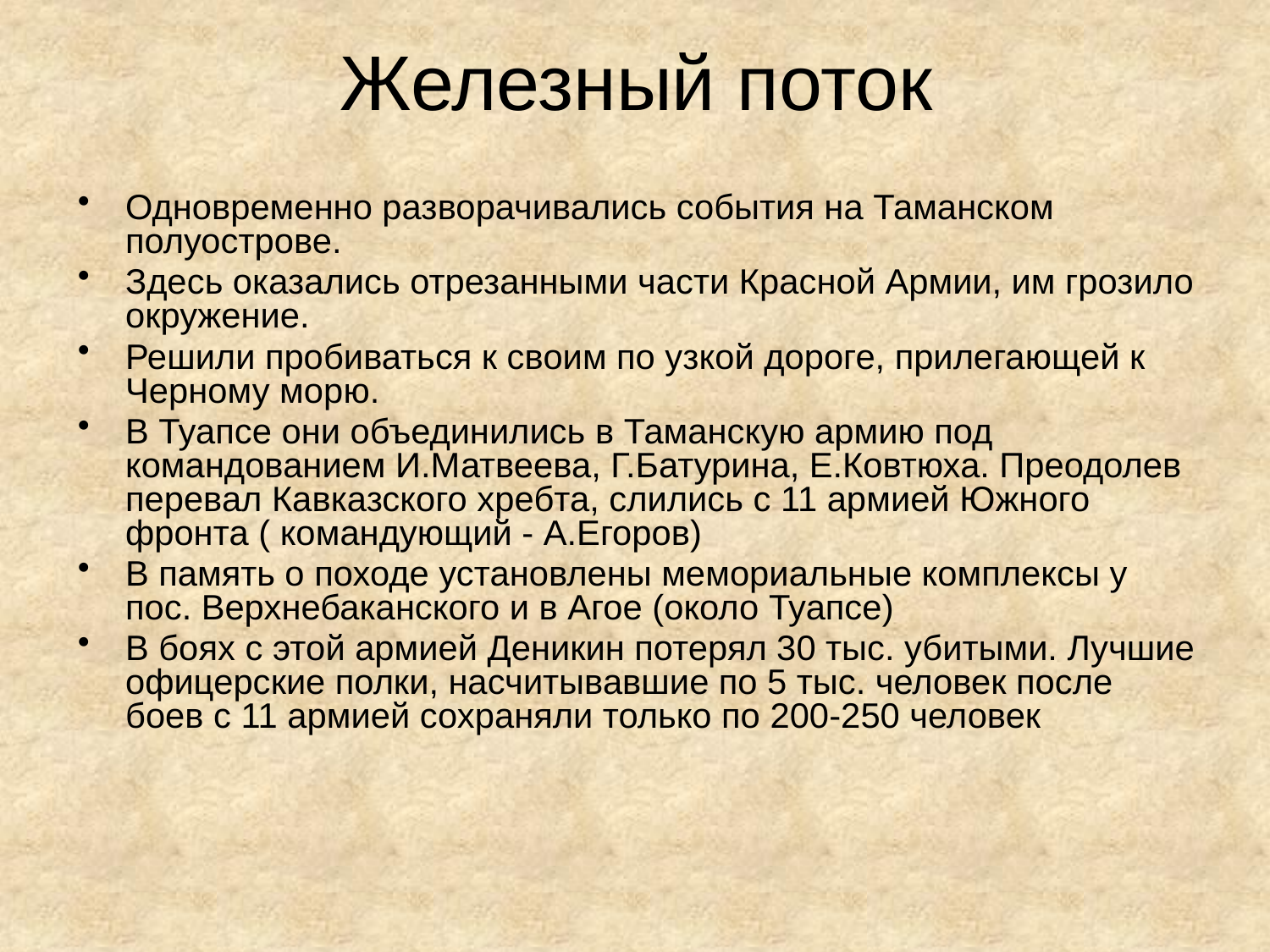

# Железный поток
Одновременно разворачивались события на Таманском полуострове.
Здесь оказались отрезанными части Красной Армии, им грозило окружение.
Решили пробиваться к своим по узкой дороге, прилегающей к Черному морю.
В Туапсе они объединились в Таманскую армию под командованием И.Матвеева, Г.Батурина, Е.Ковтюха. Преодолев перевал Кавказского хребта, слились с 11 армией Южного фронта ( командующий - А.Егоров)
В память о походе установлены мемориальные комплексы у пос. Верхнебаканского и в Агое (около Туапсе)
В боях с этой армией Деникин потерял 30 тыс. убитыми. Лучшие офицерские полки, насчитывавшие по 5 тыс. человек после боев с 11 армией сохраняли только по 200-250 человек